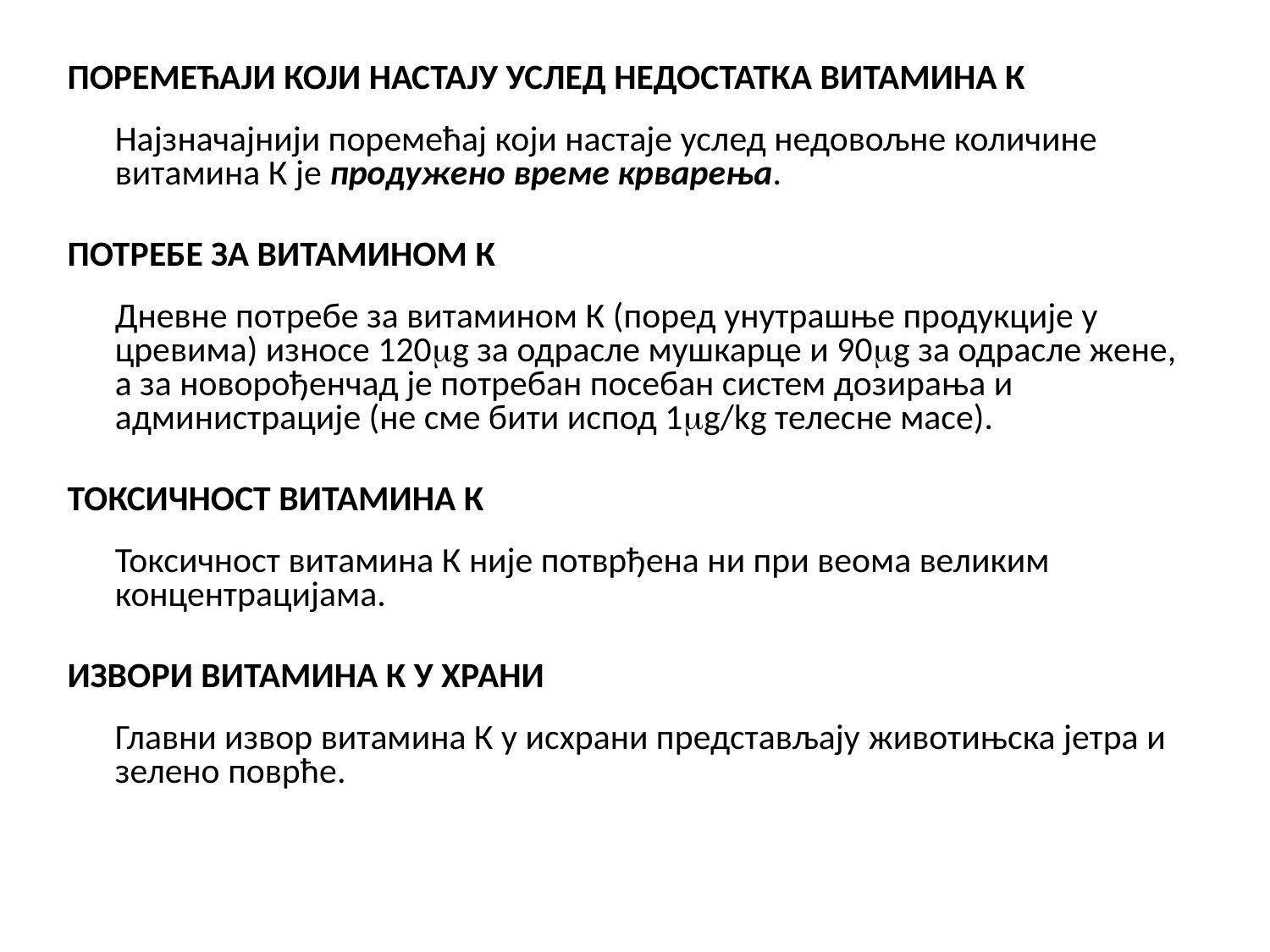

ПОРЕМЕЋАЈИ КОЈИ НАСТАЈУ УСЛЕД НЕДОСТАТКА ВИТАМИНА К

	Најзначајнији поремећај који настаје услед недовољне количине витамина К је продужено време крварења.

ПОТРЕБЕ ЗА ВИТАМИНОМ К

	Дневне потребе за витамином К (поред унутрашње продукције у цревима) износе 120μg за одрасле мушкарце и 90μg за одрасле жене, а за новорођенчад је потребан посебан систем дозирања и администрације (не сме бити испод 1μg/kg телесне масе).

ТОКСИЧНОСТ ВИТАМИНА К

	Токсичност витамина К није потврђена ни при веома великим концентрацијама.

ИЗВОРИ ВИТАМИНА К У ХРАНИ

	Главни извор витамина К у исхрани представљају животињска јетра и зелено поврће.